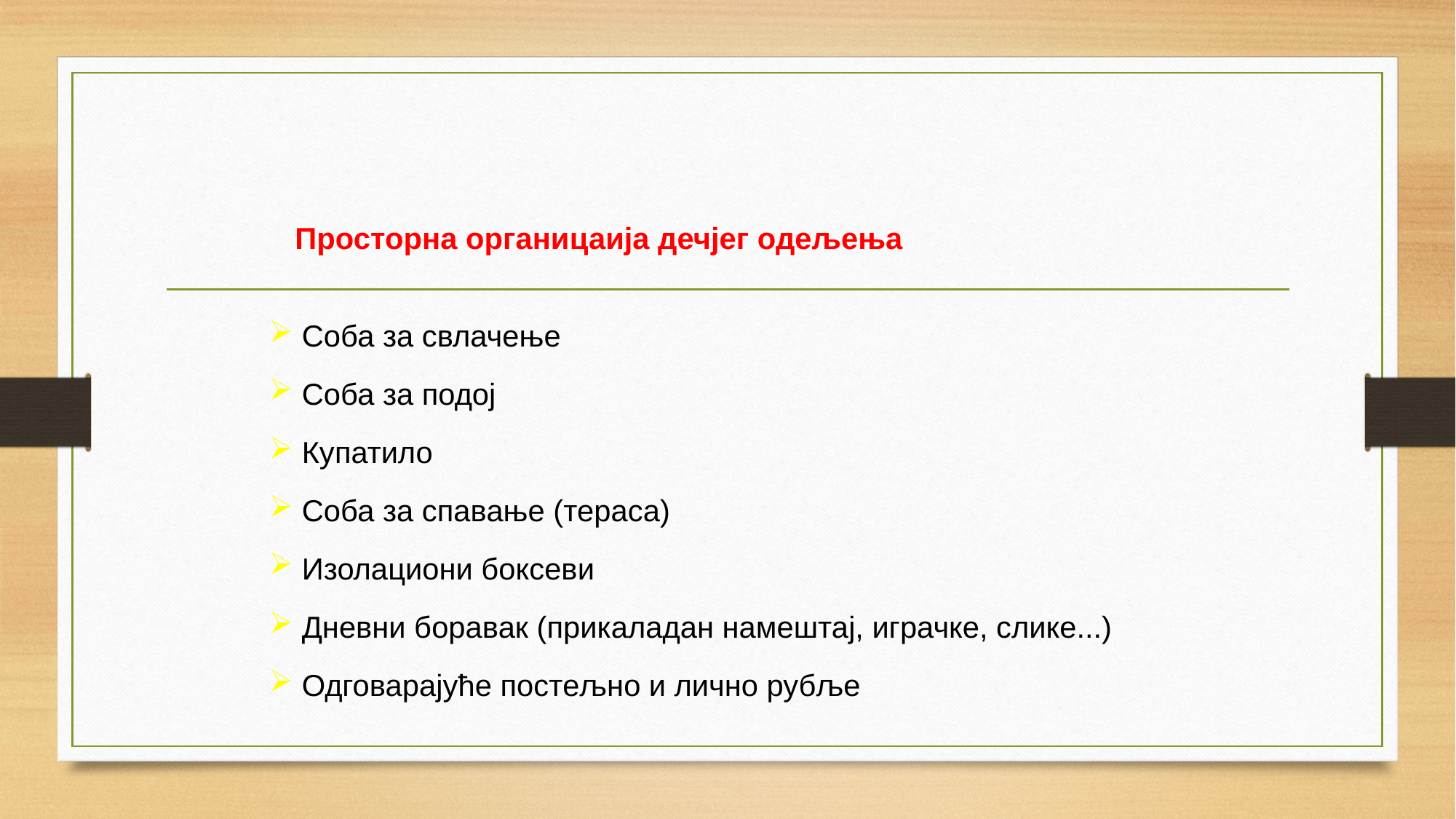

Просторна органицаија дечјег одељења
 Соба за свлачење
 Соба за подој
 Купатило
 Соба за спавање (тераса)
 Изолациони боксеви
 Дневни боравак (прикаладан намештај, играчке, слике...)
 Одговарајуће постељно и лично рубље